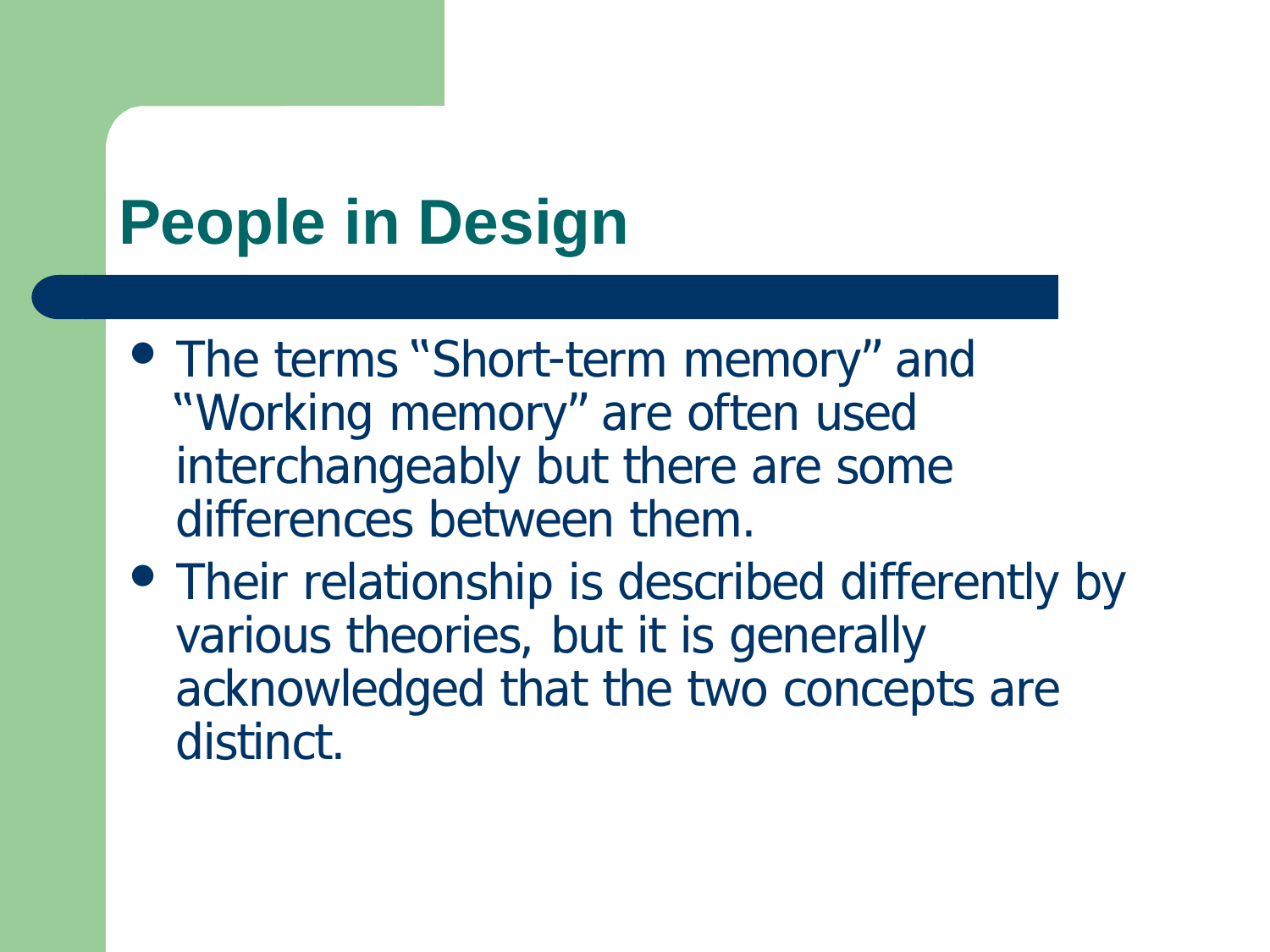

# People in Design
The terms “Short-term memory” and “Working memory” are often used interchangeably but there are some differences between them.
Their relationship is described differently by various theories, but it is generally acknowledged that the two concepts are distinct.